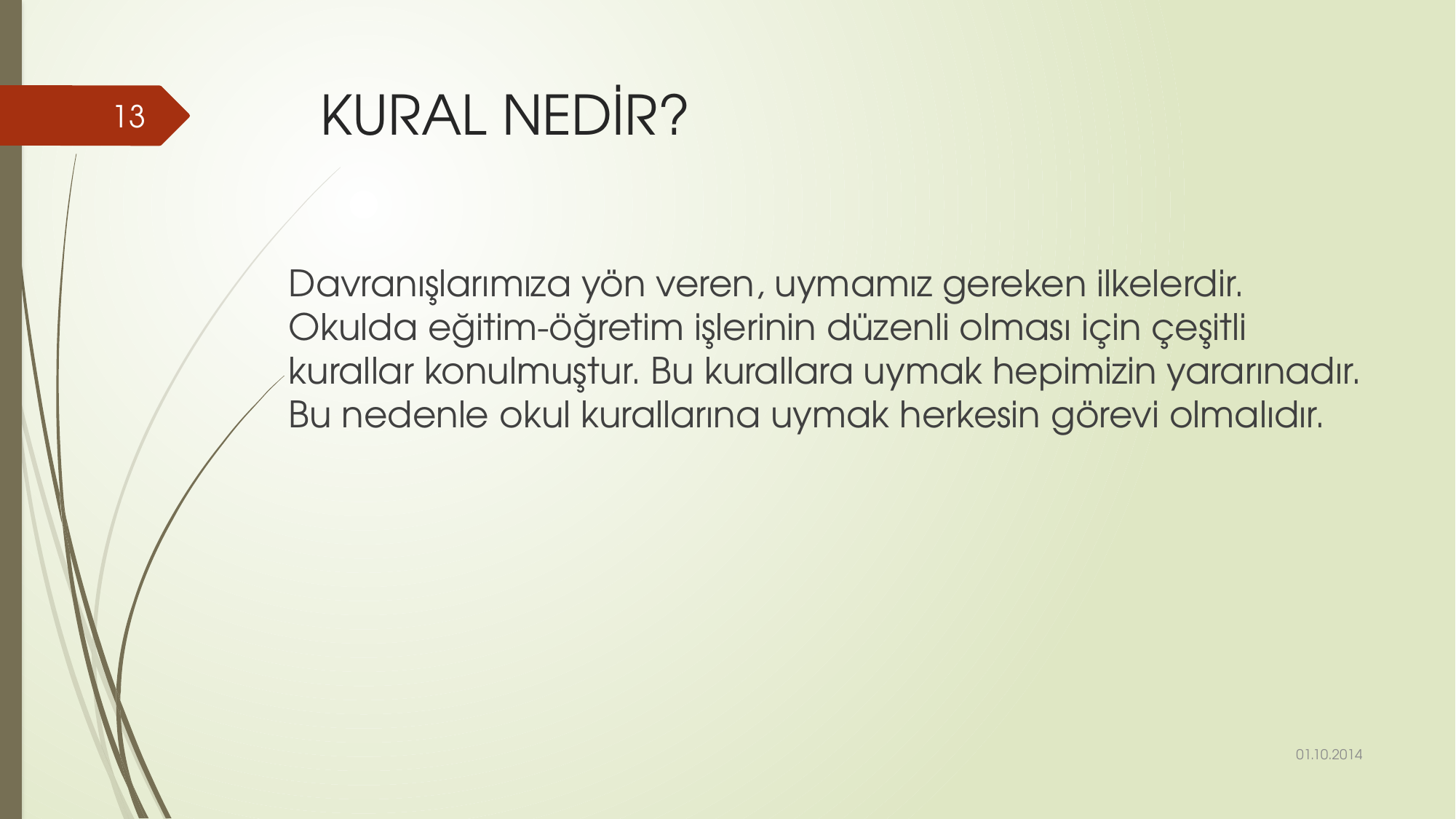

# KURAL NEDİR?
13
Davranışlarımıza yön veren, uymamız gereken ilkelerdir. Okulda eğitim-öğretim işlerinin düzenli olması için çeşitli kurallar konulmuştur. Bu kurallara uymak hepimizin yararınadır. Bu nedenle okul kurallarına uymak herkesin görevi olmalıdır.
01.10.2014